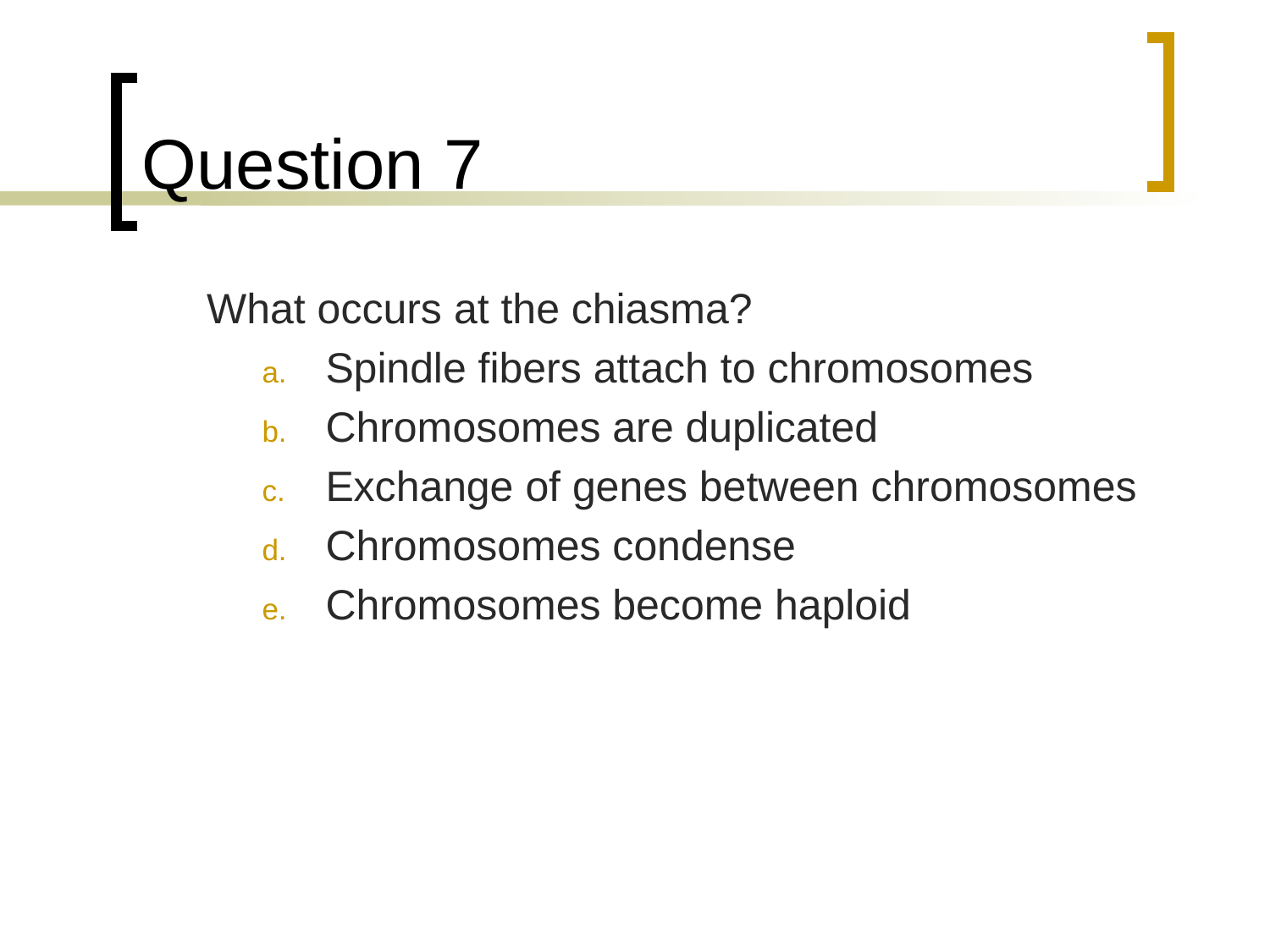

# Question 7
	What occurs at the chiasma?
Spindle fibers attach to chromosomes
Chromosomes are duplicated
Exchange of genes between chromosomes
Chromosomes condense
Chromosomes become haploid